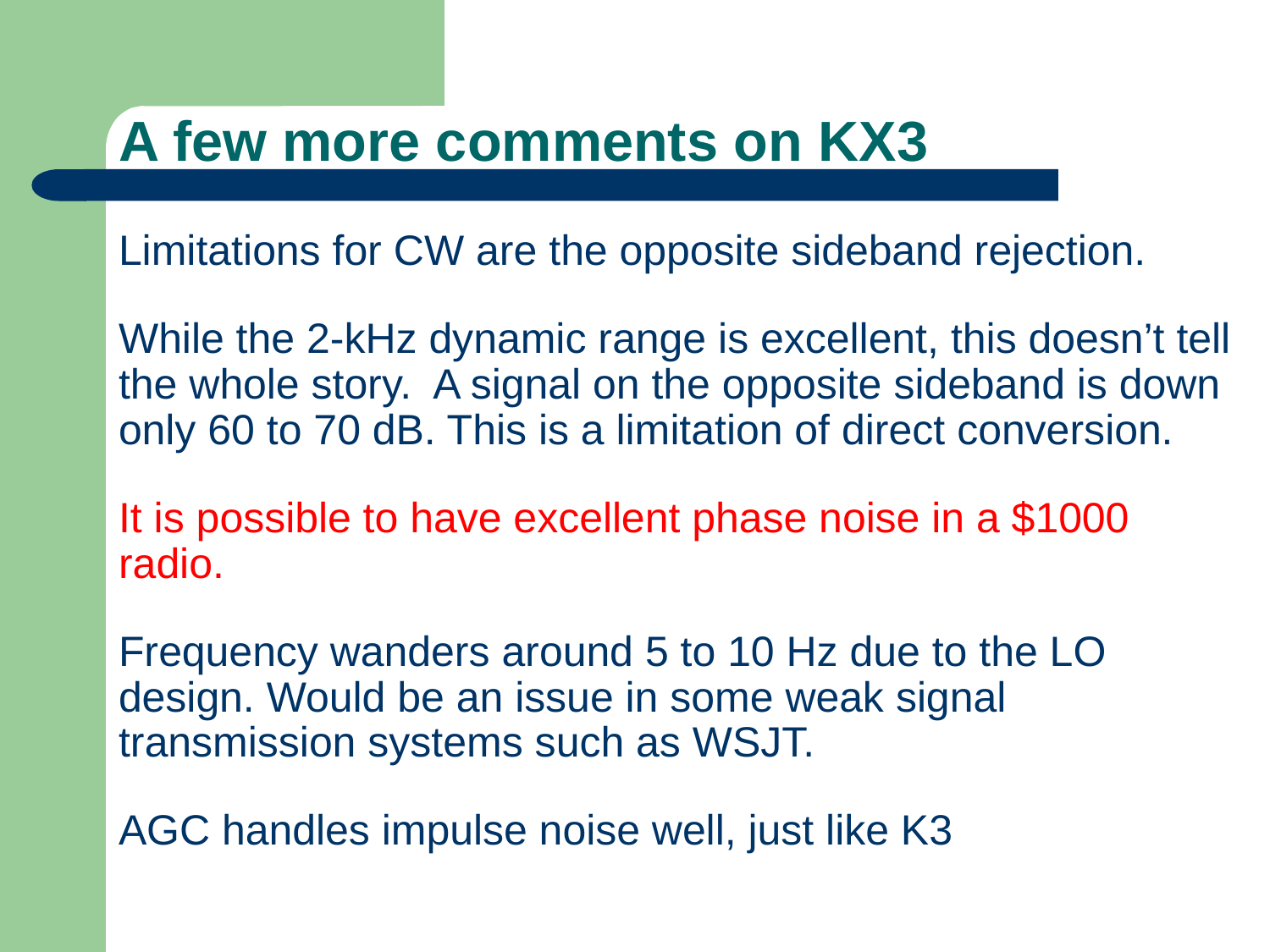

# A few more comments on KX3
Limitations for CW are the opposite sideband rejection.
While the 2-kHz dynamic range is excellent, this doesn’t tell the whole story.  A signal on the opposite sideband is down only 60 to 70 dB. This is a limitation of direct conversion.
It is possible to have excellent phase noise in a $1000 radio.
Frequency wanders around 5 to 10 Hz due to the LO design. Would be an issue in some weak signal transmission systems such as WSJT.
AGC handles impulse noise well, just like K3